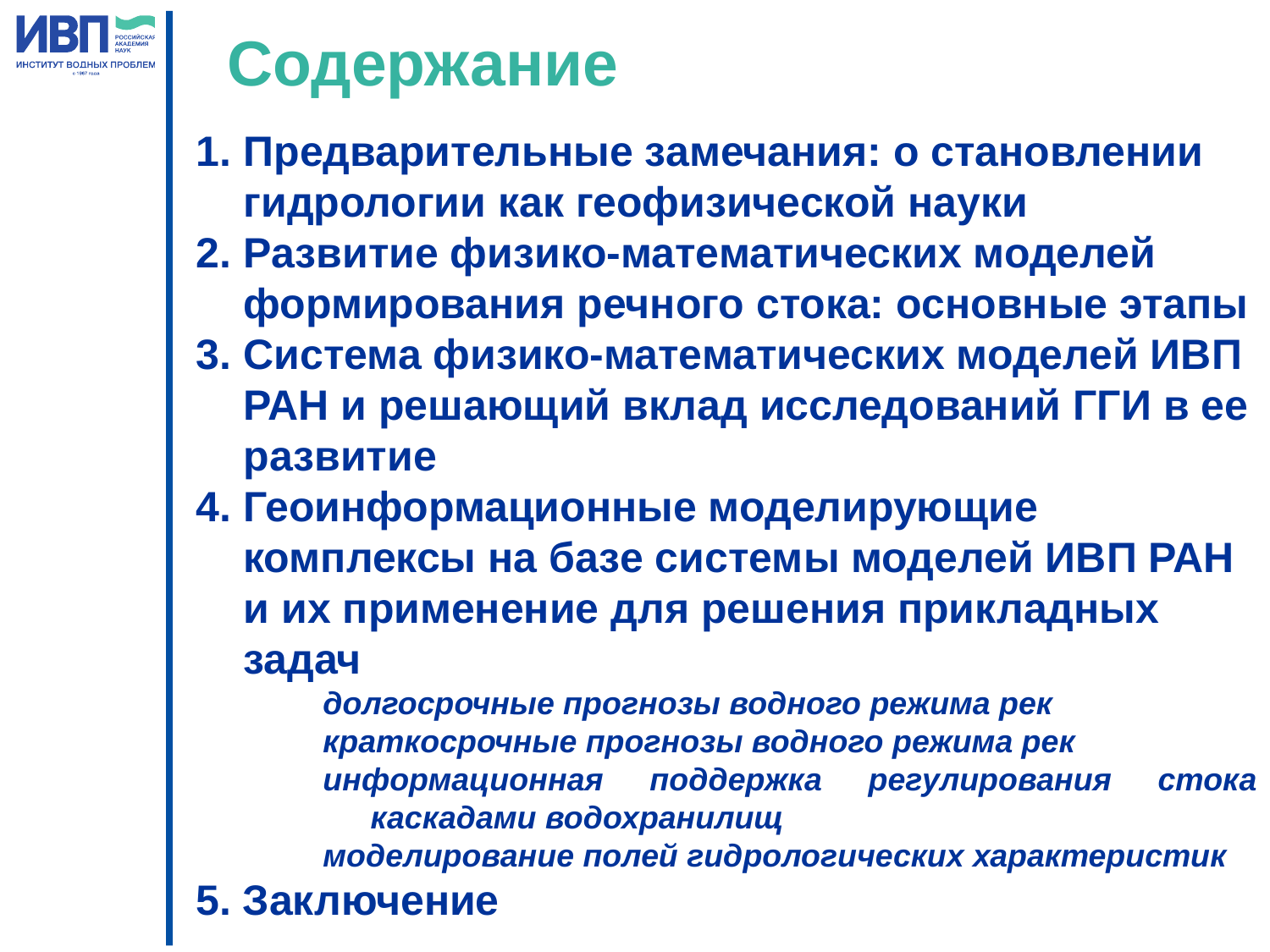

Содержание
Предварительные замечания: о становлении гидрологии как геофизической науки
Развитие физико-математических моделей формирования речного стока: основные этапы
Система физико-математических моделей ИВП РАН и решающий вклад исследований ГГИ в ее развитие
Геоинформационные моделирующие комплексы на базе системы моделей ИВП РАН и их применение для решения прикладных задач
долгосрочные прогнозы водного режима рек
краткосрочные прогнозы водного режима рек
информационная поддержка регулирования стока каскадами водохранилищ
моделирование полей гидрологических характеристик
5. Заключение